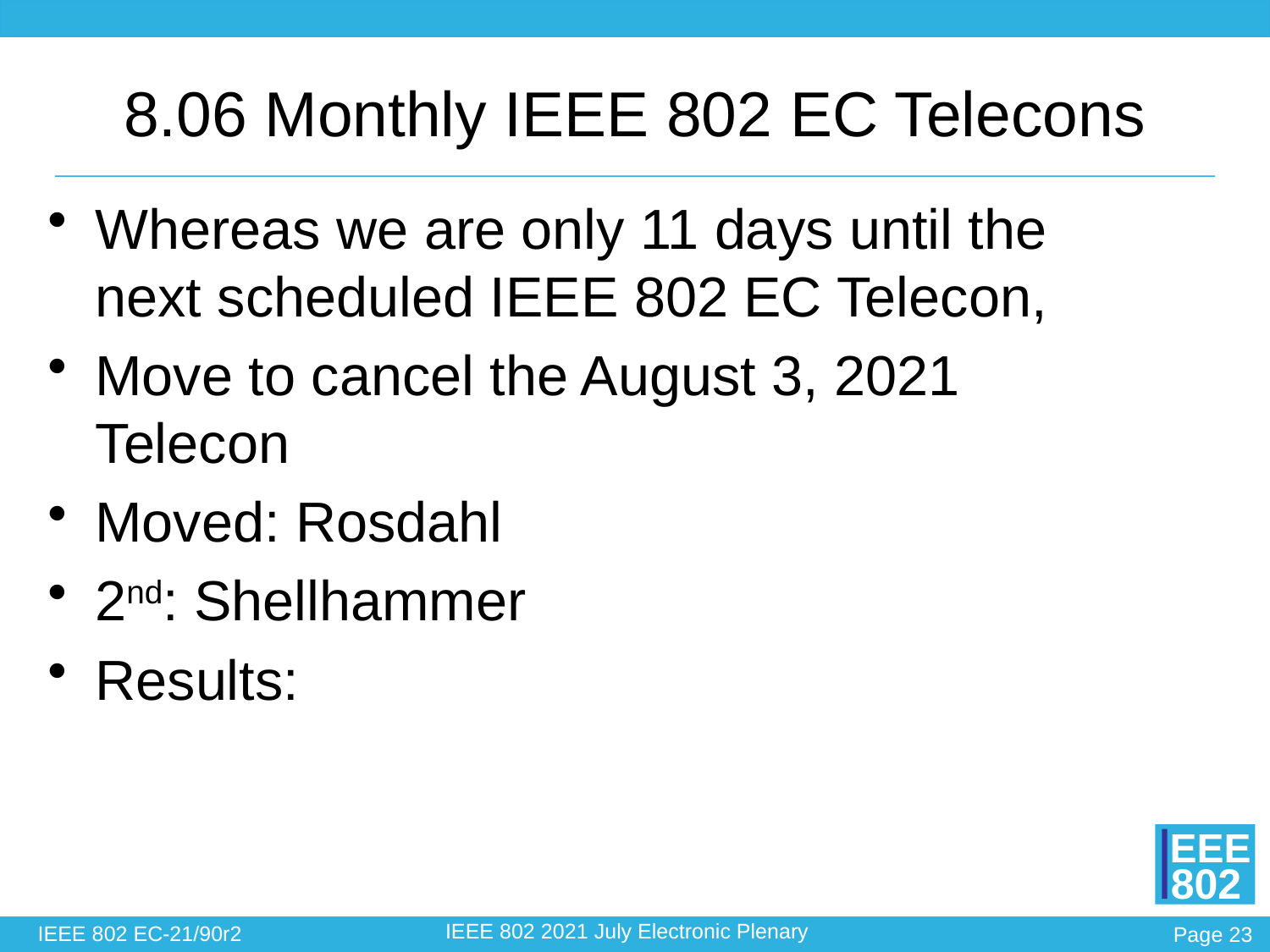

# 8.06 Monthly IEEE 802 EC Telecons
Whereas we are only 11 days until the next scheduled IEEE 802 EC Telecon,
Move to cancel the August 3, 2021 Telecon
Moved: Rosdahl
2nd: Shellhammer
Results:
IEEE 802 EC-21/90r2